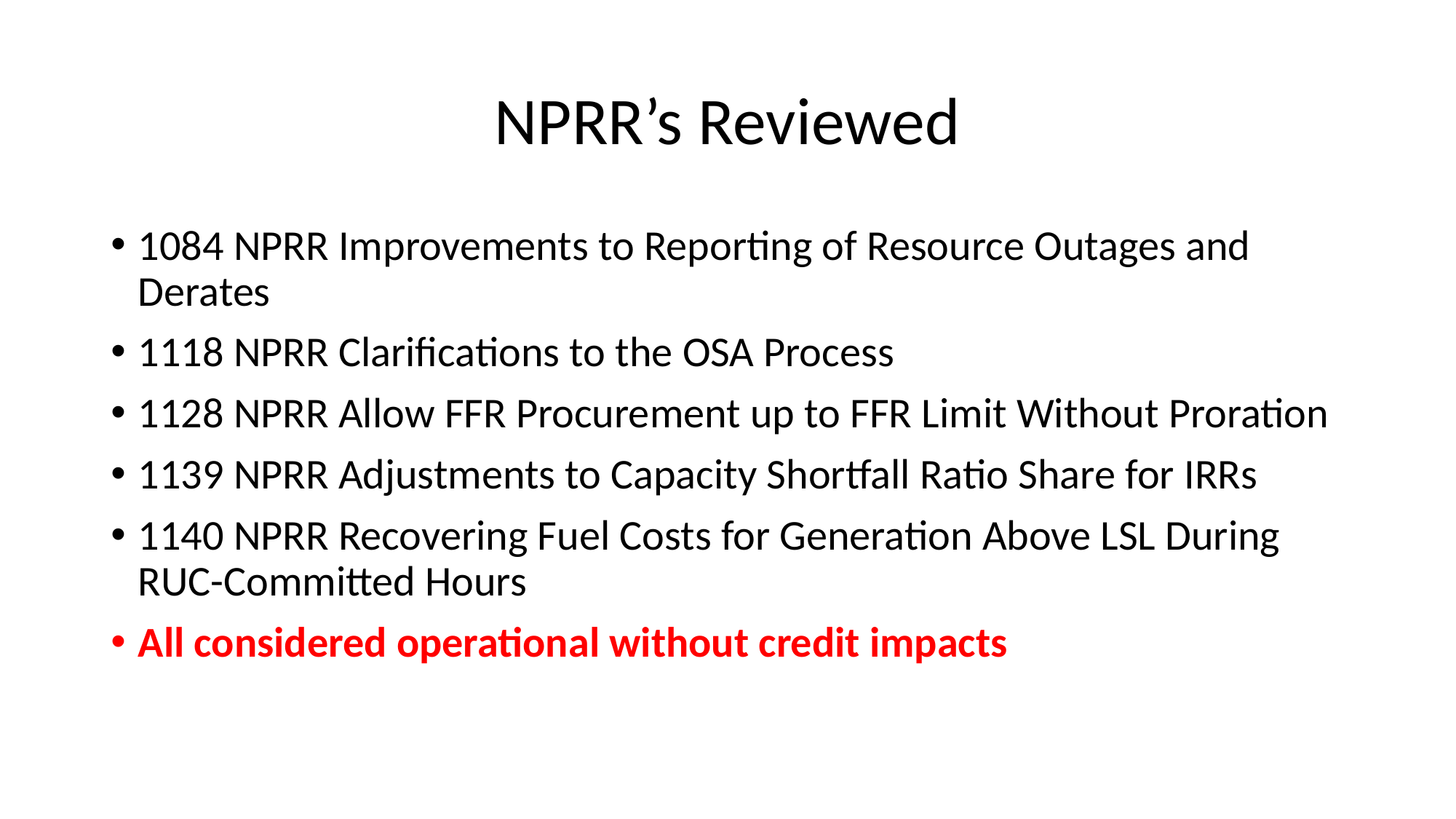

# NPRR’s Reviewed
1084 NPRR Improvements to Reporting of Resource Outages and Derates
1118 NPRR Clarifications to the OSA Process
1128 NPRR Allow FFR Procurement up to FFR Limit Without Proration
1139 NPRR Adjustments to Capacity Shortfall Ratio Share for IRRs
1140 NPRR Recovering Fuel Costs for Generation Above LSL During RUC-Committed Hours
All considered operational without credit impacts